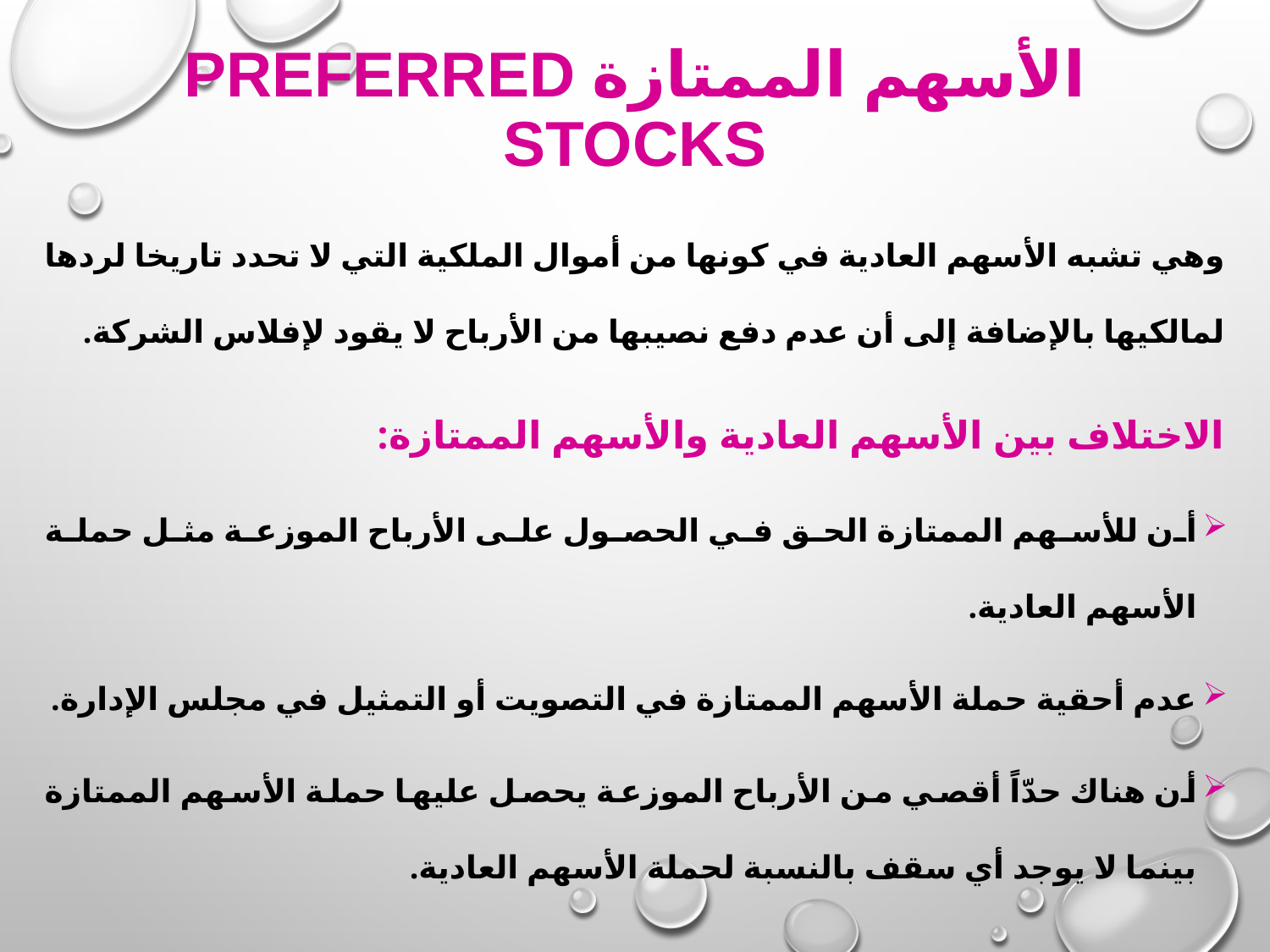

# الأسهم الممتازة Preferred Stocks
وهي تشبه الأسهم العادية في كونها من أموال الملكية التي لا تحدد تاريخا لردها لمالكيها بالإضافة إلى أن عدم دفع نصيبها من الأرباح لا يقود لإفلاس الشركة.
الاختلاف بين الأسهم العادية والأسهم الممتازة:
أن للأسهم الممتازة الحق في الحصول على الأرباح الموزعة مثل حملة الأسهم العادية.
عدم أحقية حملة الأسهم الممتازة في التصويت أو التمثيل في مجلس الإدارة.
أن هناك حدّاً أقصي من الأرباح الموزعة يحصل عليها حملة الأسهم الممتازة بينما لا يوجد أي سقف بالنسبة لحملة الأسهم العادية.